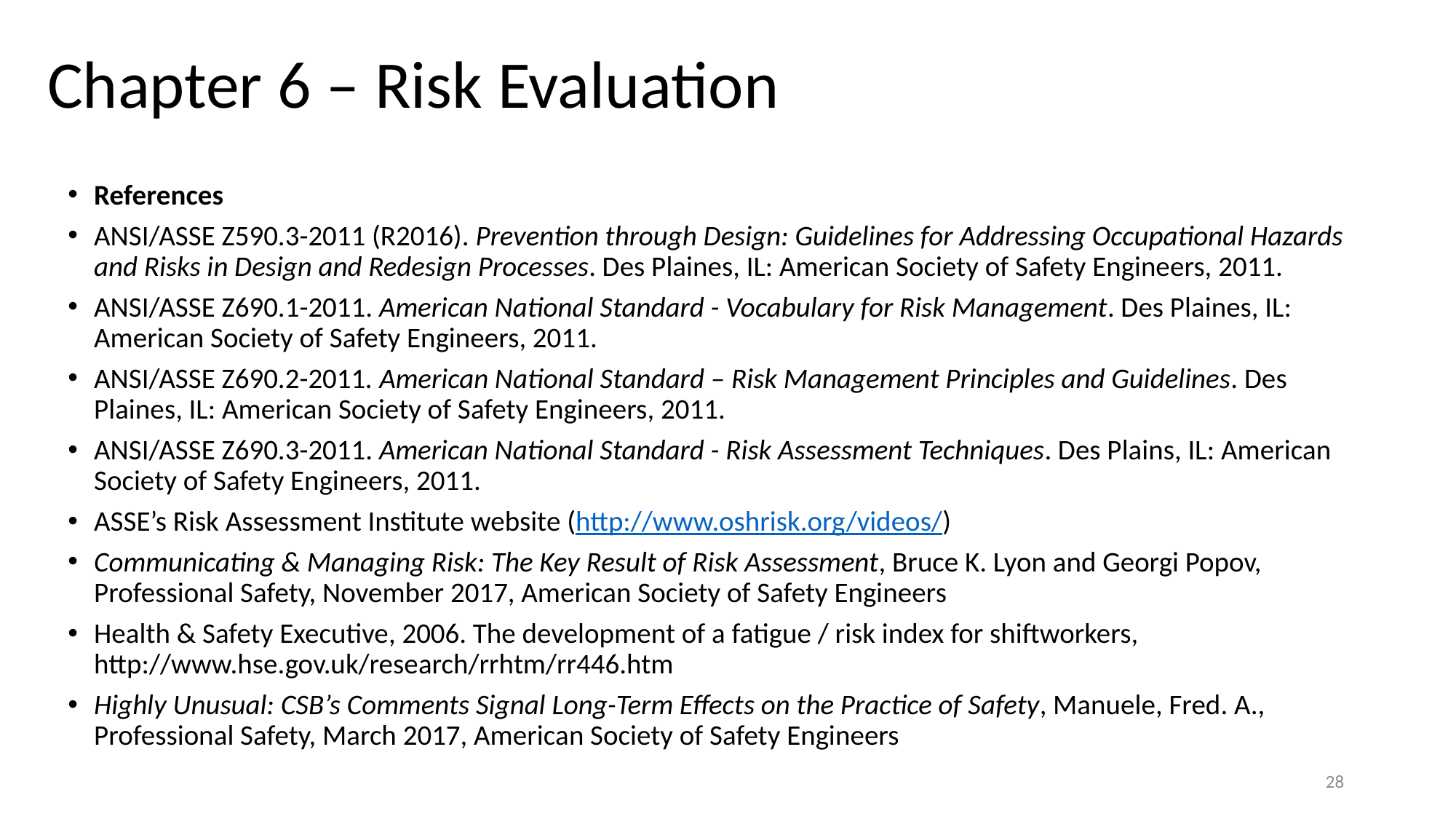

# Chapter 6 – Risk Evaluation
References
ANSI/ASSE Z590.3-2011 (R2016). Prevention through Design: Guidelines for Addressing Occupational Hazards and Risks in Design and Redesign Processes. Des Plaines, IL: American Society of Safety Engineers, 2011.
ANSI/ASSE Z690.1-2011. American National Standard - Vocabulary for Risk Management. Des Plaines, IL: American Society of Safety Engineers, 2011.
ANSI/ASSE Z690.2-2011. American National Standard – Risk Management Principles and Guidelines. Des Plaines, IL: American Society of Safety Engineers, 2011.
ANSI/ASSE Z690.3-2011. American National Standard - Risk Assessment Techniques. Des Plains, IL: American Society of Safety Engineers, 2011.
ASSE’s Risk Assessment Institute website (http://www.oshrisk.org/videos/)
Communicating & Managing Risk: The Key Result of Risk Assessment, Bruce K. Lyon and Georgi Popov, Professional Safety, November 2017, American Society of Safety Engineers
Health & Safety Executive, 2006. The development of a fatigue / risk index for shiftworkers, http://www.hse.gov.uk/research/rrhtm/rr446.htm
Highly Unusual: CSB’s Comments Signal Long-Term Effects on the Practice of Safety, Manuele, Fred. A., Professional Safety, March 2017, American Society of Safety Engineers
28